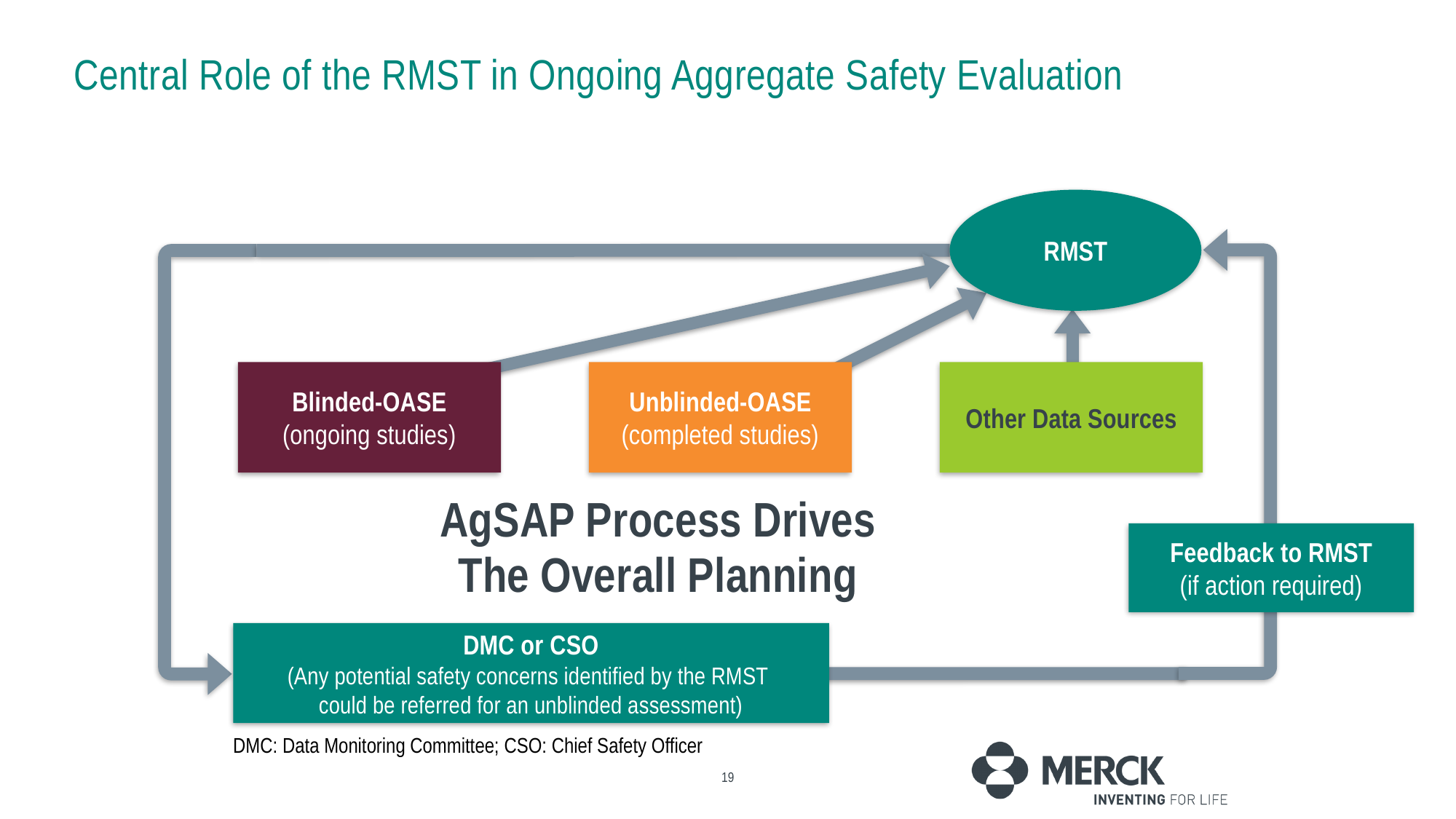

# Central Role of the RMST in Ongoing Aggregate Safety Evaluation
RMST

Blinded-OASE
(ongoing studies)
Unblinded-OASE
(completed studies)
Other Data Sources
AgSAP Process Drives
The Overall Planning
Feedback to RMST
(if action required)
DMC or CSO
(Any potential safety concerns identified by the RMST
could be referred for an unblinded assessment)
DMC: Data Monitoring Committee; CSO: Chief Safety Officer
19